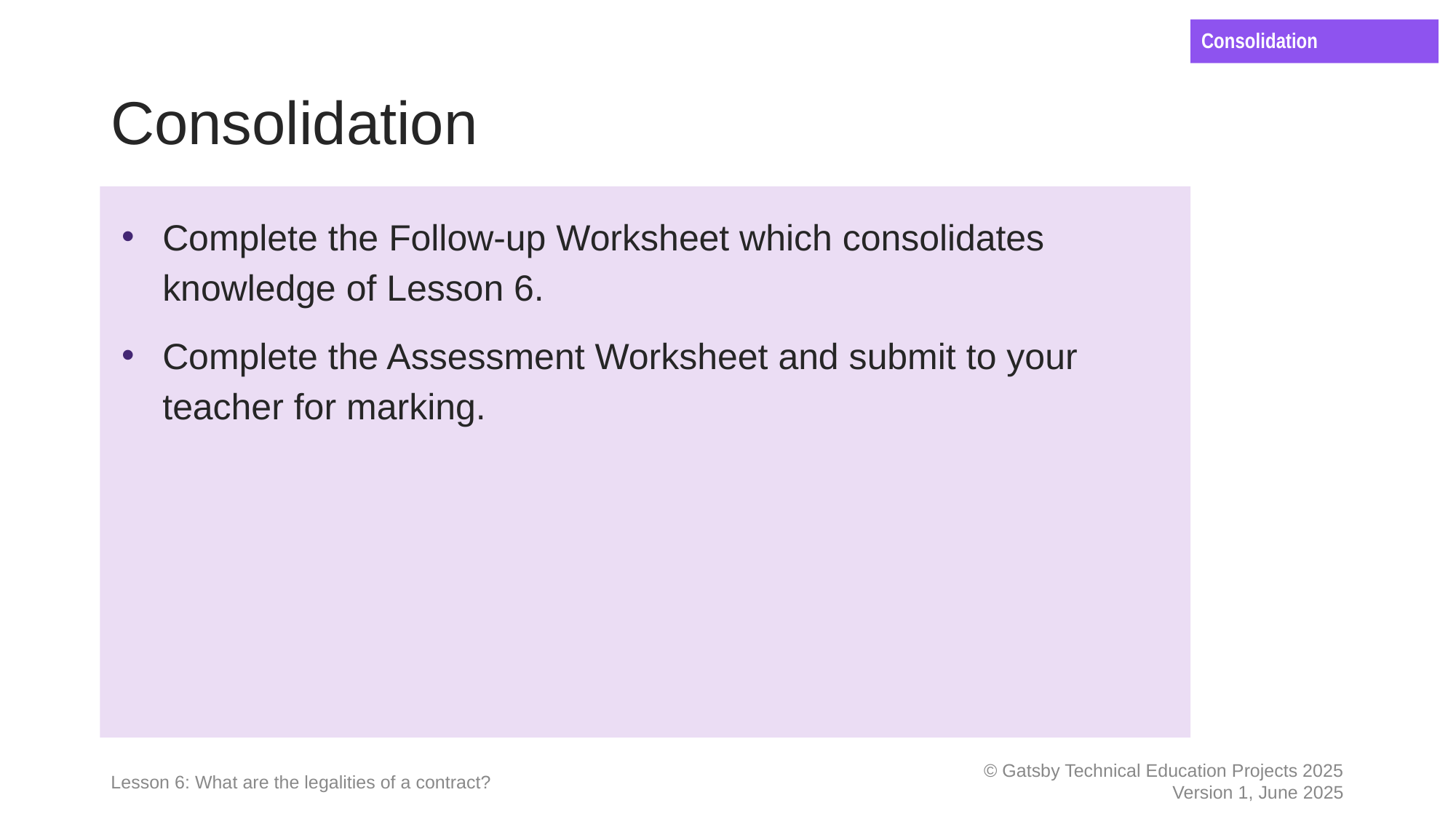

Consolidation
# Consolidation
Complete the Follow-up Worksheet which consolidates knowledge of Lesson 6.
Complete the Assessment Worksheet and submit to your teacher for marking.

Lesson 6: What are the legalities of a contract?